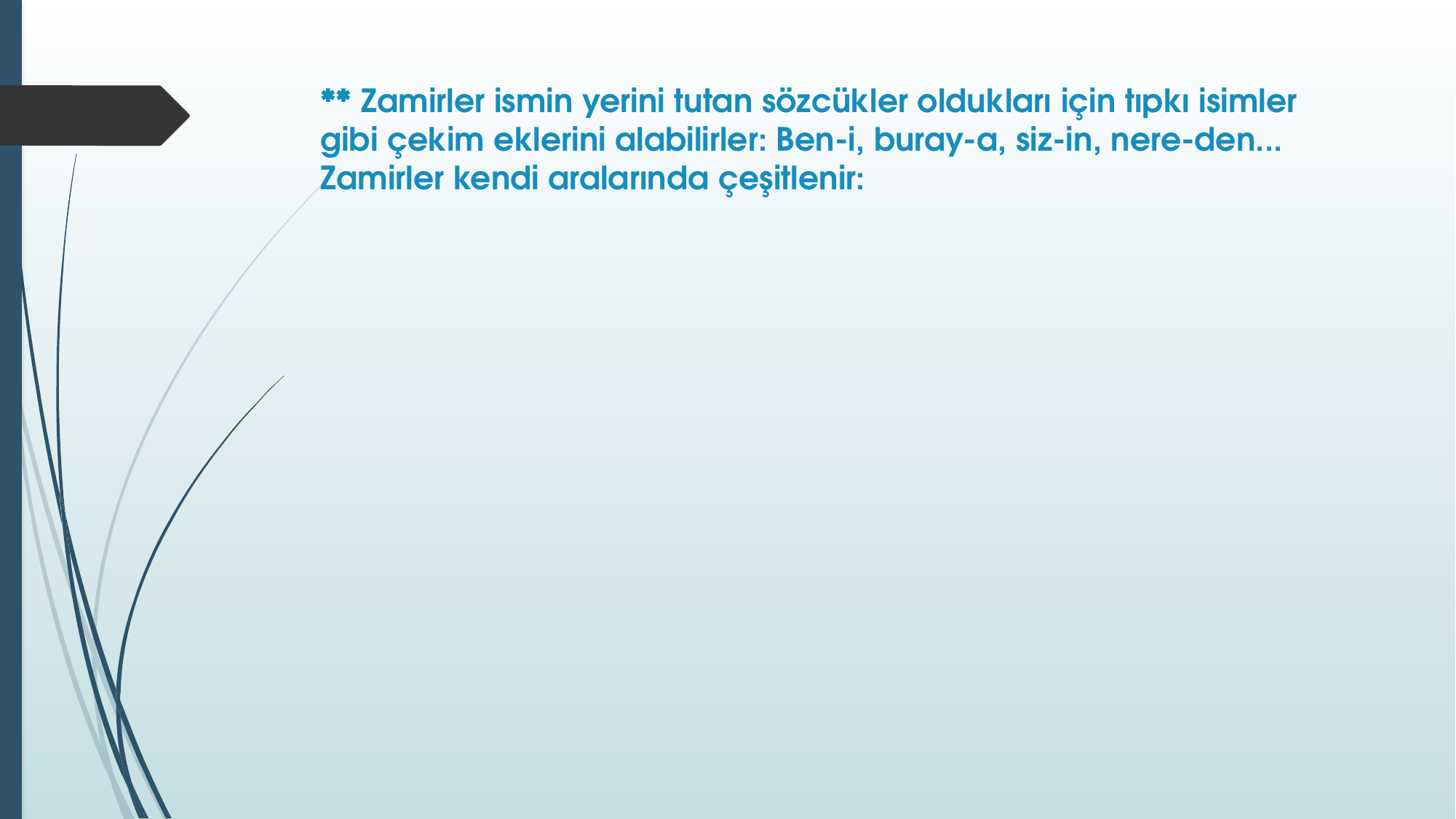

# ** Zamirler ismin yerini tutan sözcükler oldukları için tıpkı isimler gibi çekim eklerini alabilirler: Ben-i, buray-a, siz-in, nere-den... Zamirler kendi aralarında çeşitlenir: